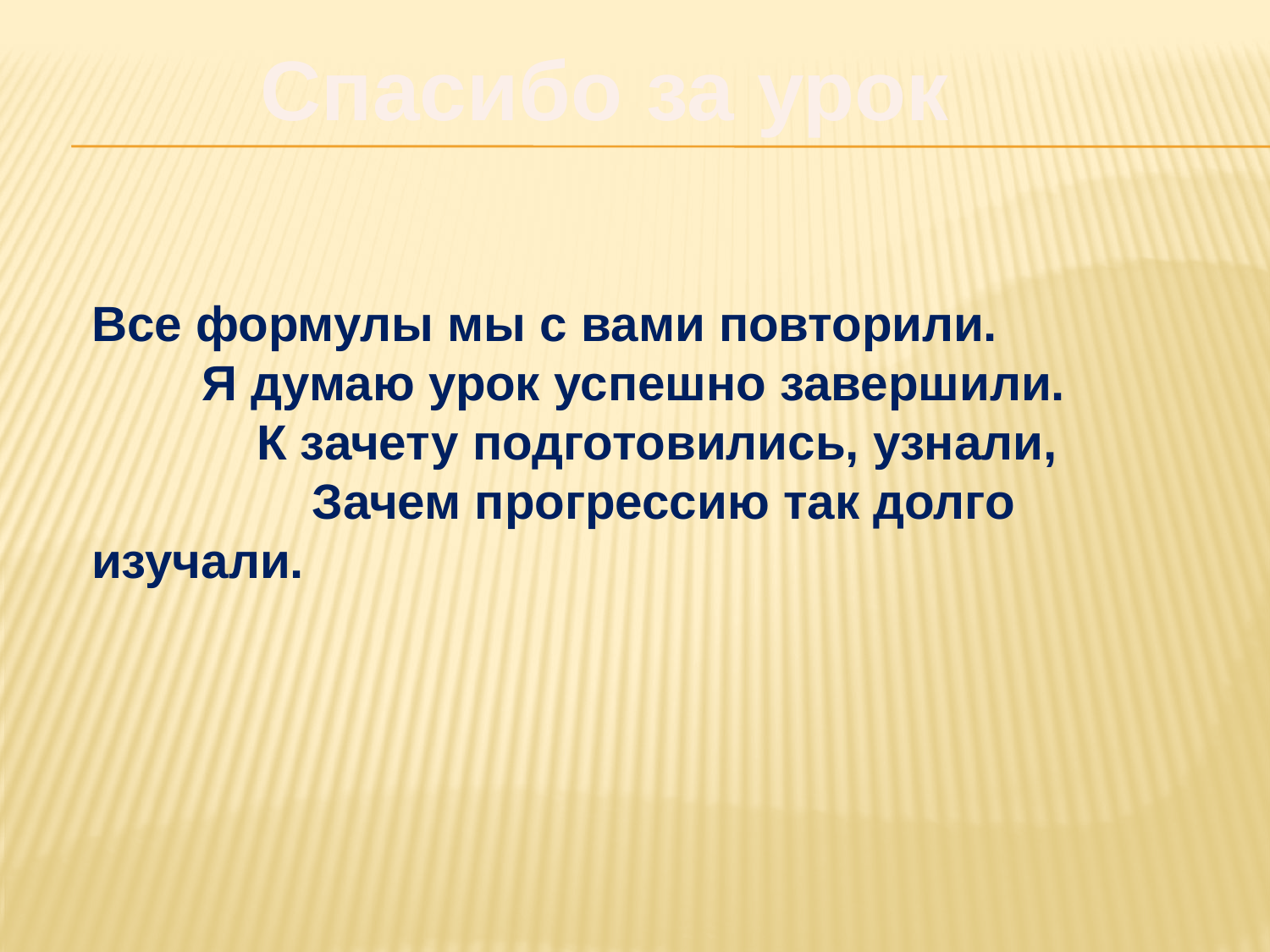

Спасибо за урок

Все формулы мы с вами повторили.
        Я думаю урок успешно завершили.
            К зачету подготовились, узнали,
                Зачем прогрессию так долго изучали.